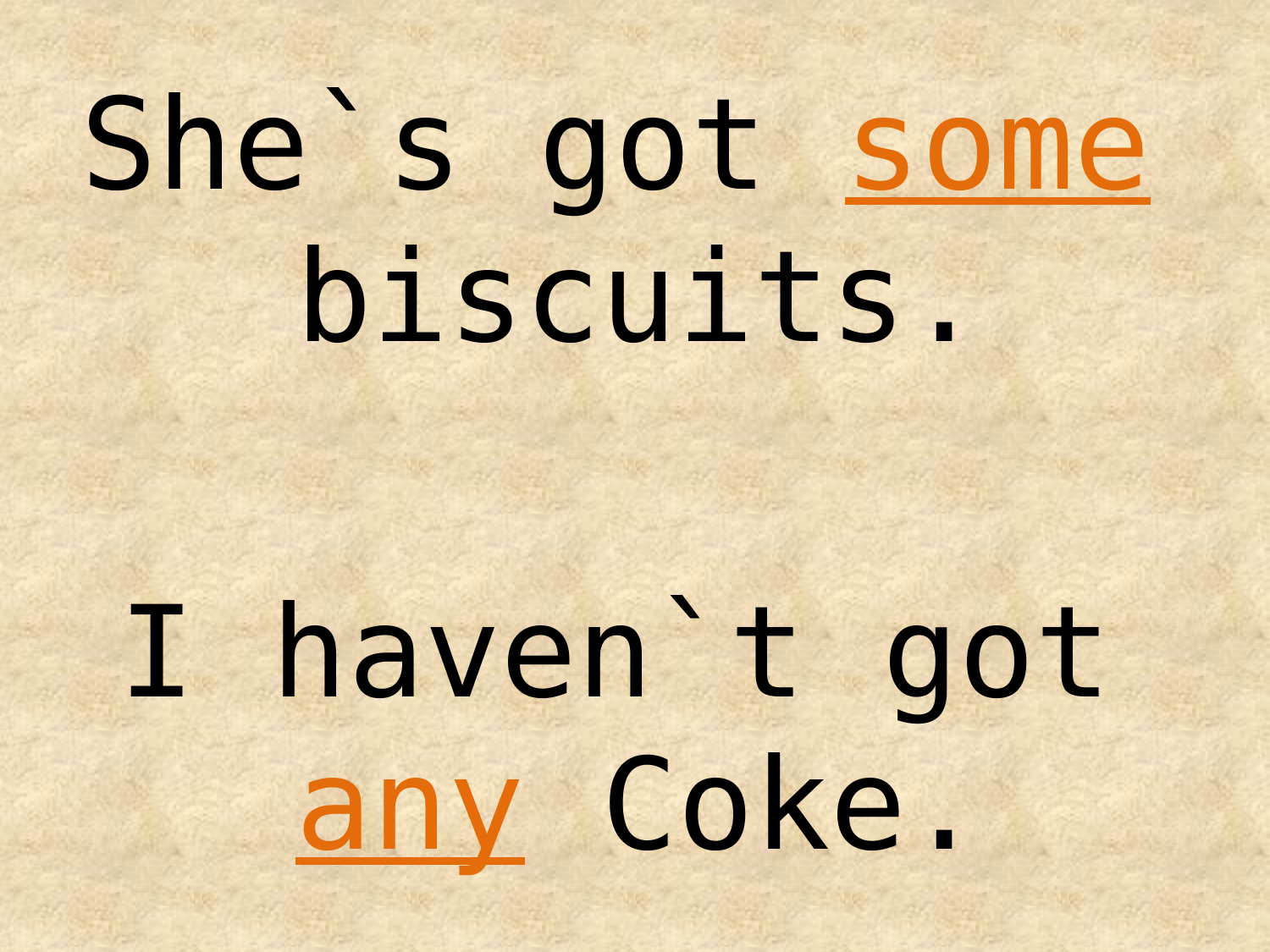

#
She`s got some biscuits.

I haven`t got any Coke.